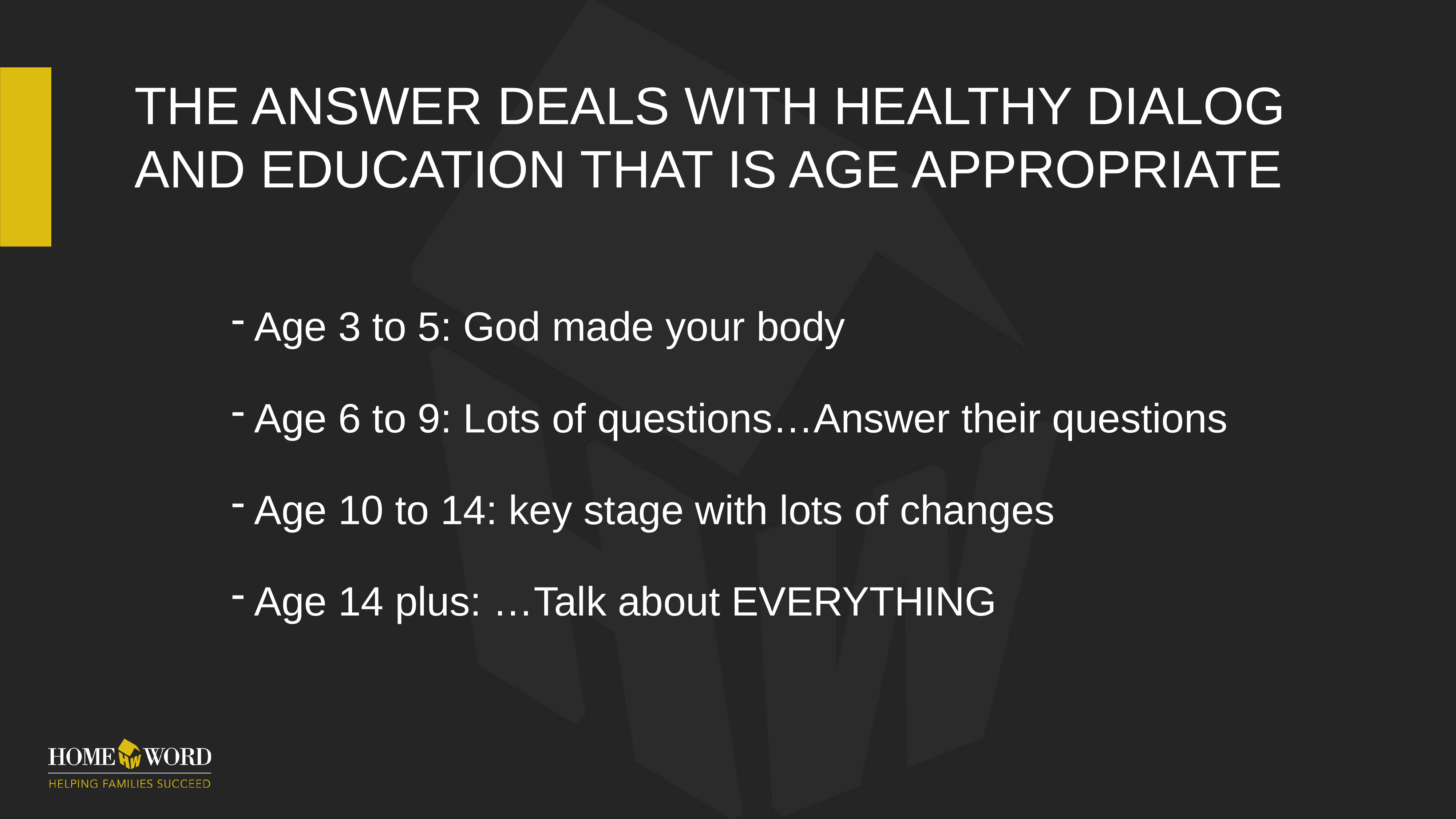

# The answer deals with healthy dialog and education that is age appropriate
Age 3 to 5: God made your body
Age 6 to 9: Lots of questions…Answer their questions
Age 10 to 14: key stage with lots of changes
Age 14 plus: …Talk about EVERYTHING